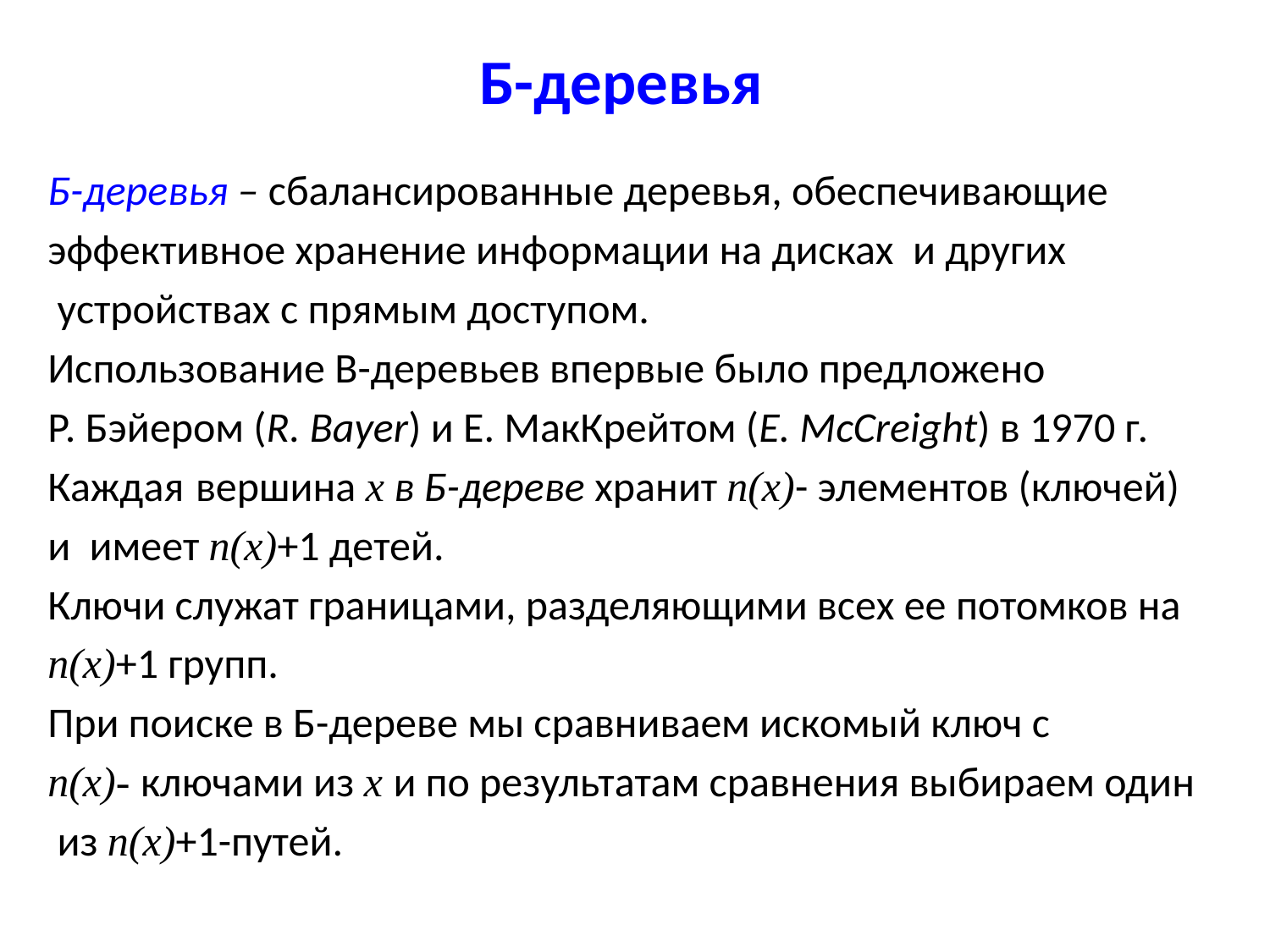

# Б-деревья
Б-деревья – сбалансированные деревья, обеспечивающие
эффективное хранение информации на дисках  и других
 устройствах с прямым доступом.
Использование B-деревьев впервые было предложено
Р. Бэйером (R. Bayer) и Е. МакКрейтом (E. McCreight) в 1970 г.
Каждая вершина x в Б-дереве хранит n(x)- элементов (ключей)
и  имеет n(x)+1 детей.
Ключи служат границами, разделяющими всех ее потомков на
n(x)+1 групп.
При поиске в Б-дереве мы сравниваем искомый ключ с
n(x)- ключами из x и по результатам сравнения выбираем один
 из n(x)+1-путей.